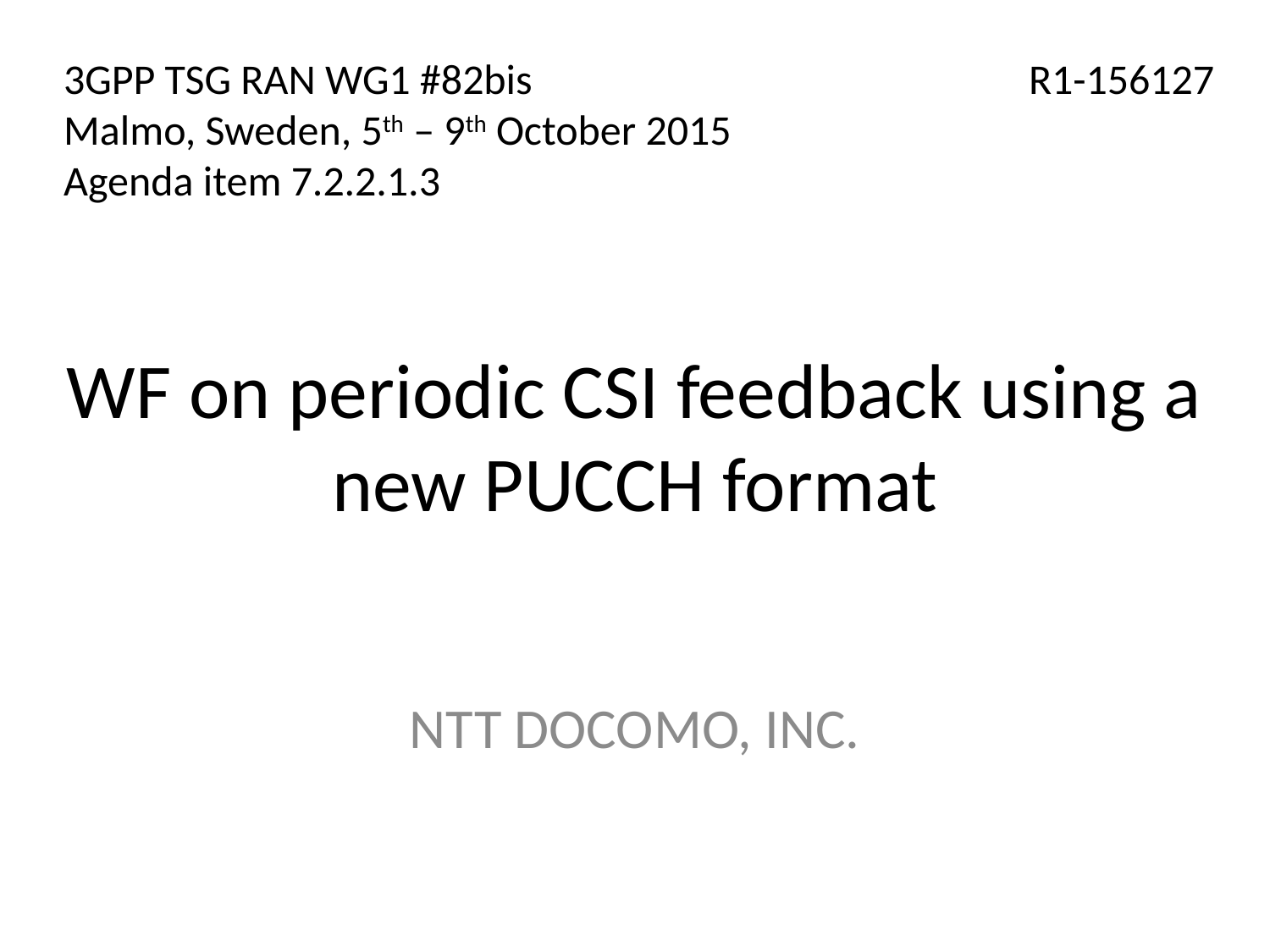

3GPP TSG RAN WG1 #82bis
Malmo, Sweden, 5th – 9th October 2015
Agenda item 7.2.2.1.3
R1-156127
# WF on periodic CSI feedback using a new PUCCH format
NTT DOCOMO, INC.